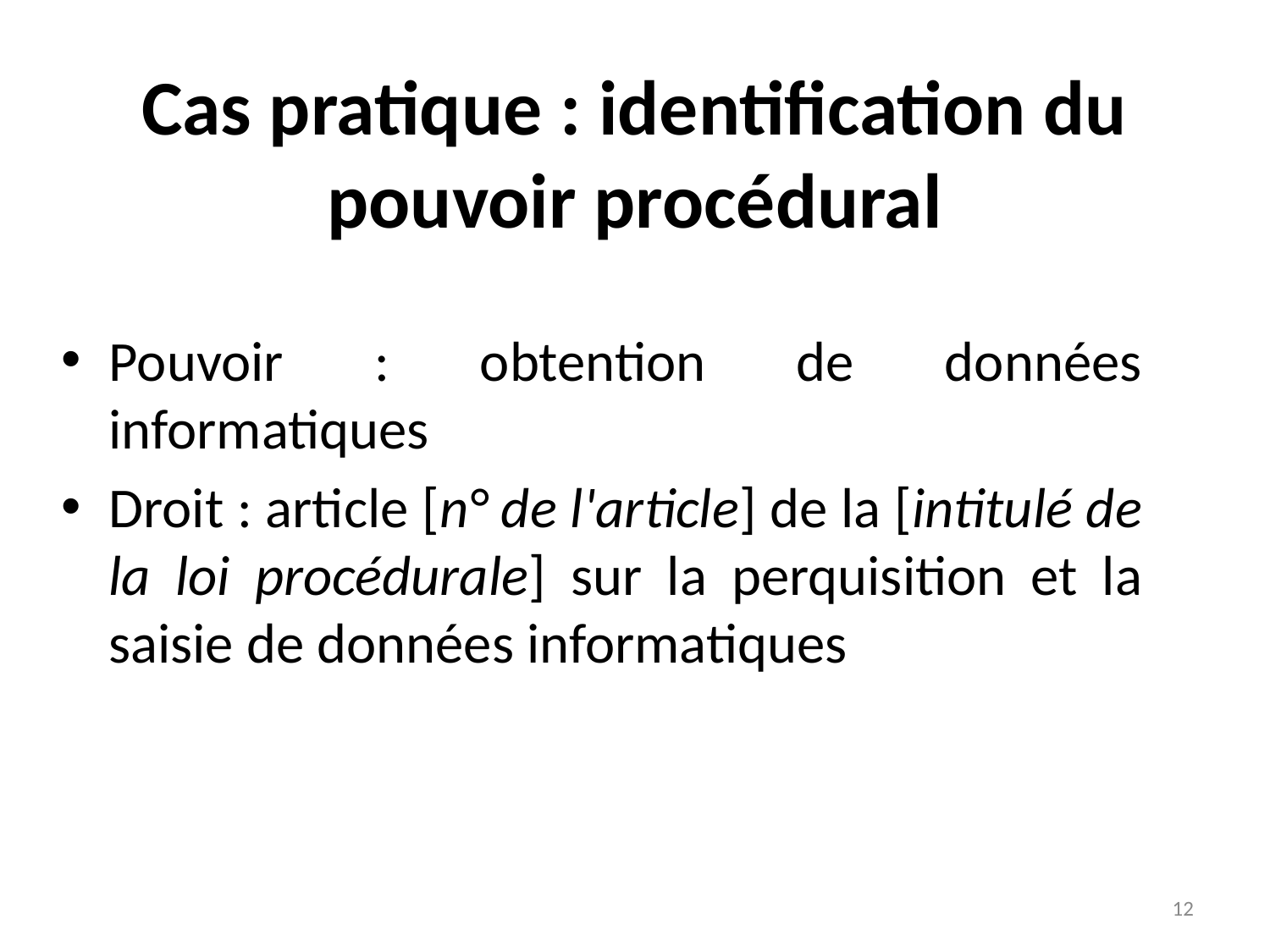

# Cas pratique : identification du pouvoir procédural

Pouvoir : obtention de données informatiques
Droit : article [n° de l'article] de la [intitulé de la loi procédurale] sur la perquisition et la saisie de données informatiques

12